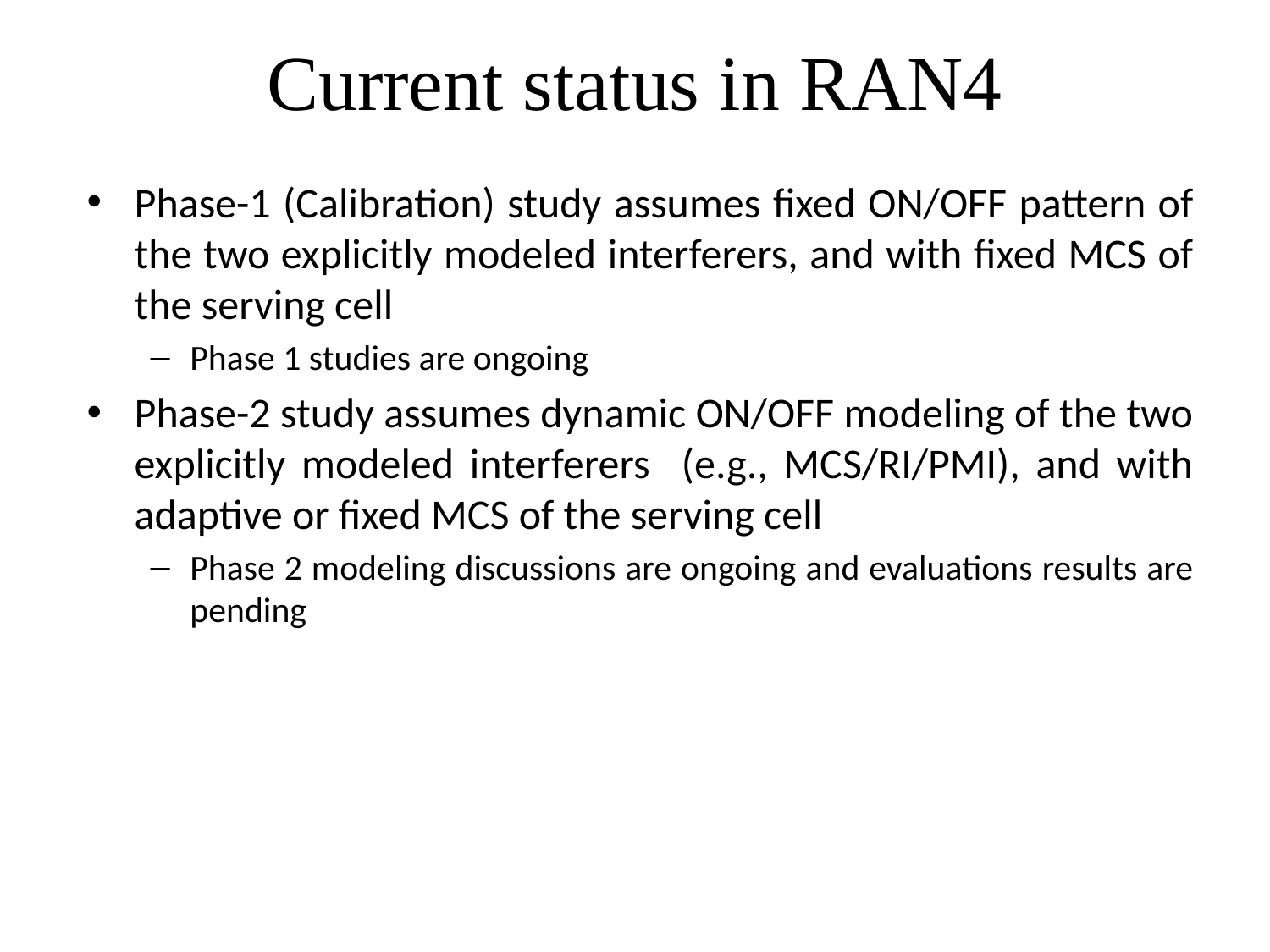

# Current status in RAN4
Phase-1 (Calibration) study assumes fixed ON/OFF pattern of the two explicitly modeled interferers, and with fixed MCS of the serving cell
Phase 1 studies are ongoing
Phase-2 study assumes dynamic ON/OFF modeling of the two explicitly modeled interferers  (e.g., MCS/RI/PMI), and with adaptive or fixed MCS of the serving cell
Phase 2 modeling discussions are ongoing and evaluations results are pending